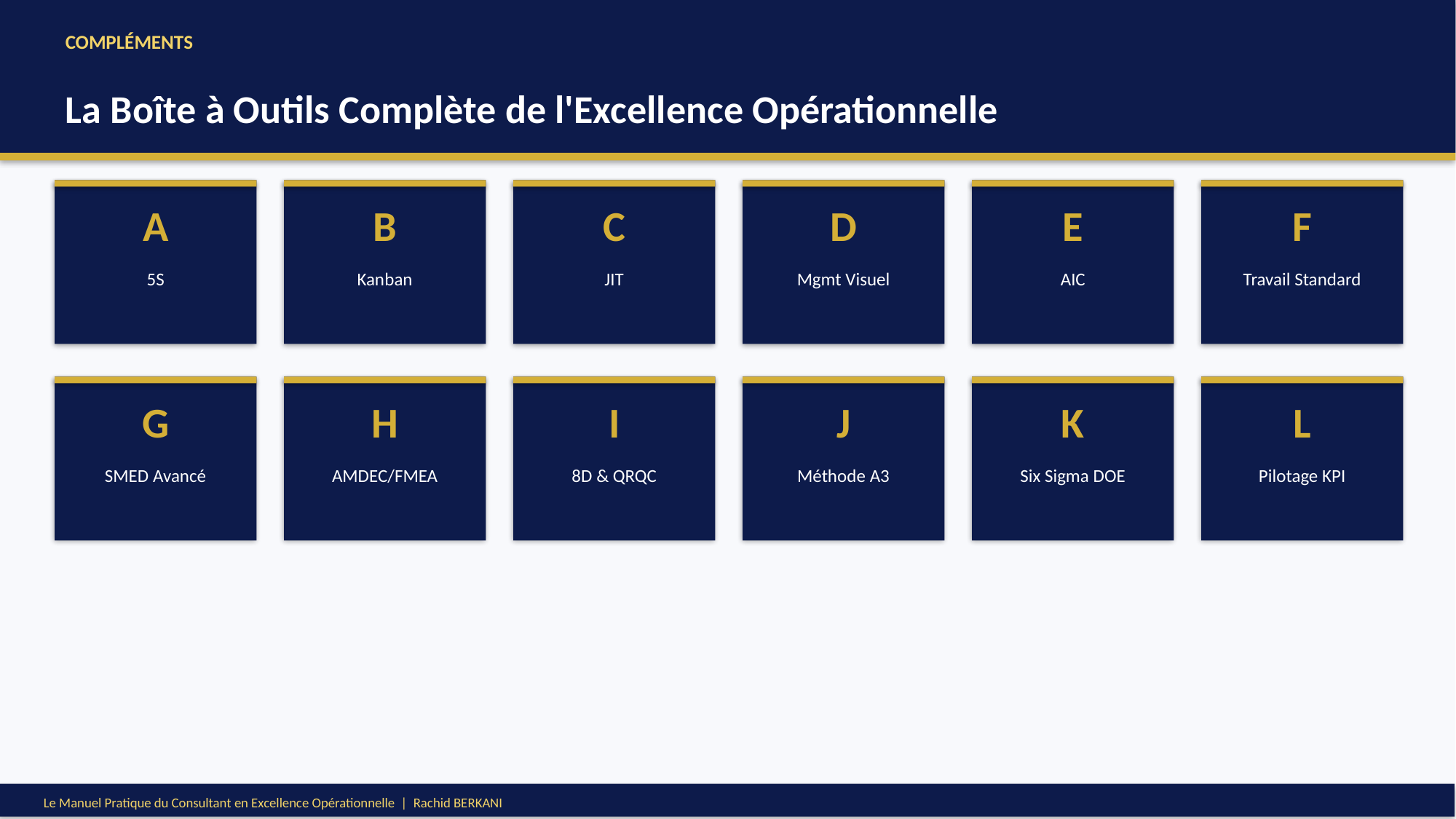

COMPLÉMENTS
La Boîte à Outils Complète de l'Excellence Opérationnelle

A
B
C
D
E
F
5S
Kanban
JIT
Mgmt Visuel
AIC
Travail Standard

G
H
I
J
K
L
SMED Avancé
AMDEC/FMEA
8D & QRQC
Méthode A3
Six Sigma DOE
Pilotage KPI

Le Manuel Pratique du Consultant en Excellence Opérationnelle  |  Rachid BERKANI